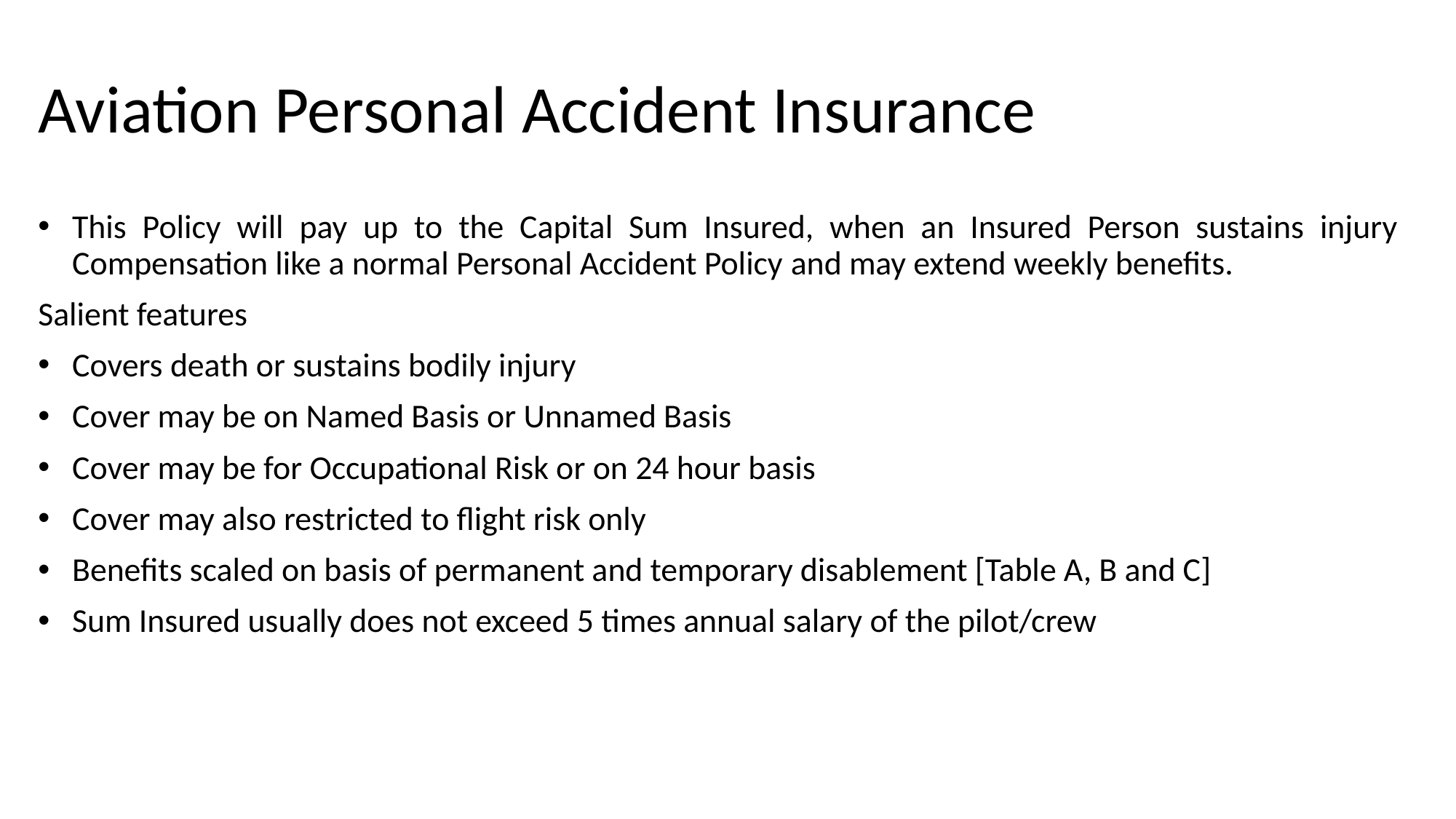

# Aviation Personal Accident Insurance
This Policy will pay up to the Capital Sum Insured, when an Insured Person sustains injury Compensation like a normal Personal Accident Policy and may extend weekly benefits.
Salient features
Covers death or sustains bodily injury
Cover may be on Named Basis or Unnamed Basis
Cover may be for Occupational Risk or on 24 hour basis
Cover may also restricted to flight risk only
Benefits scaled on basis of permanent and temporary disablement [Table A, B and C]
Sum Insured usually does not exceed 5 times annual salary of the pilot/crew